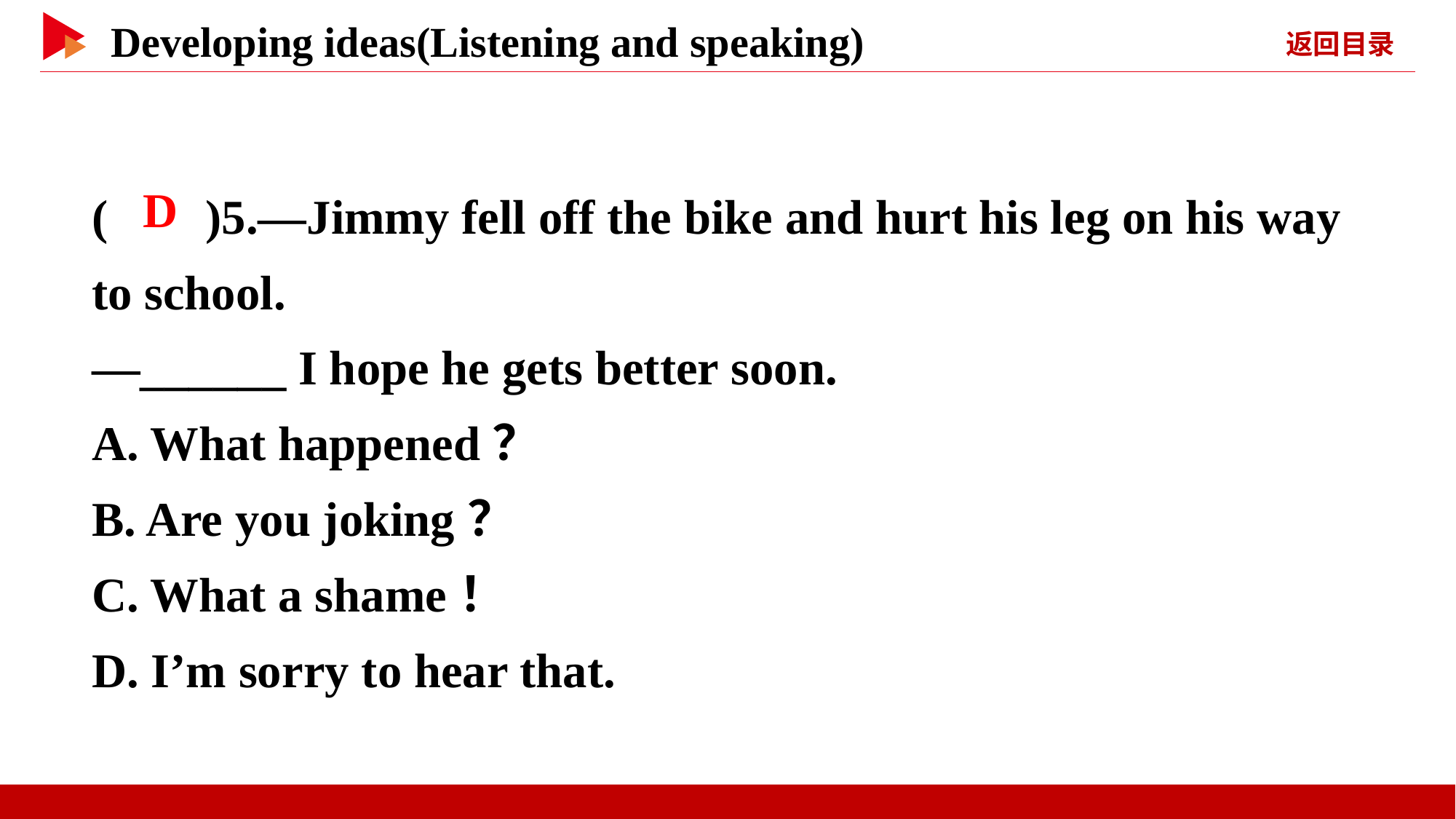

(        )5.—Jimmy fell off the bike and hurt his leg on his way to school.
—______ I hope he gets better soon.
A. What happened？
B. Are you joking？
C. What a shame！
D. I’m sorry to hear that.
   D